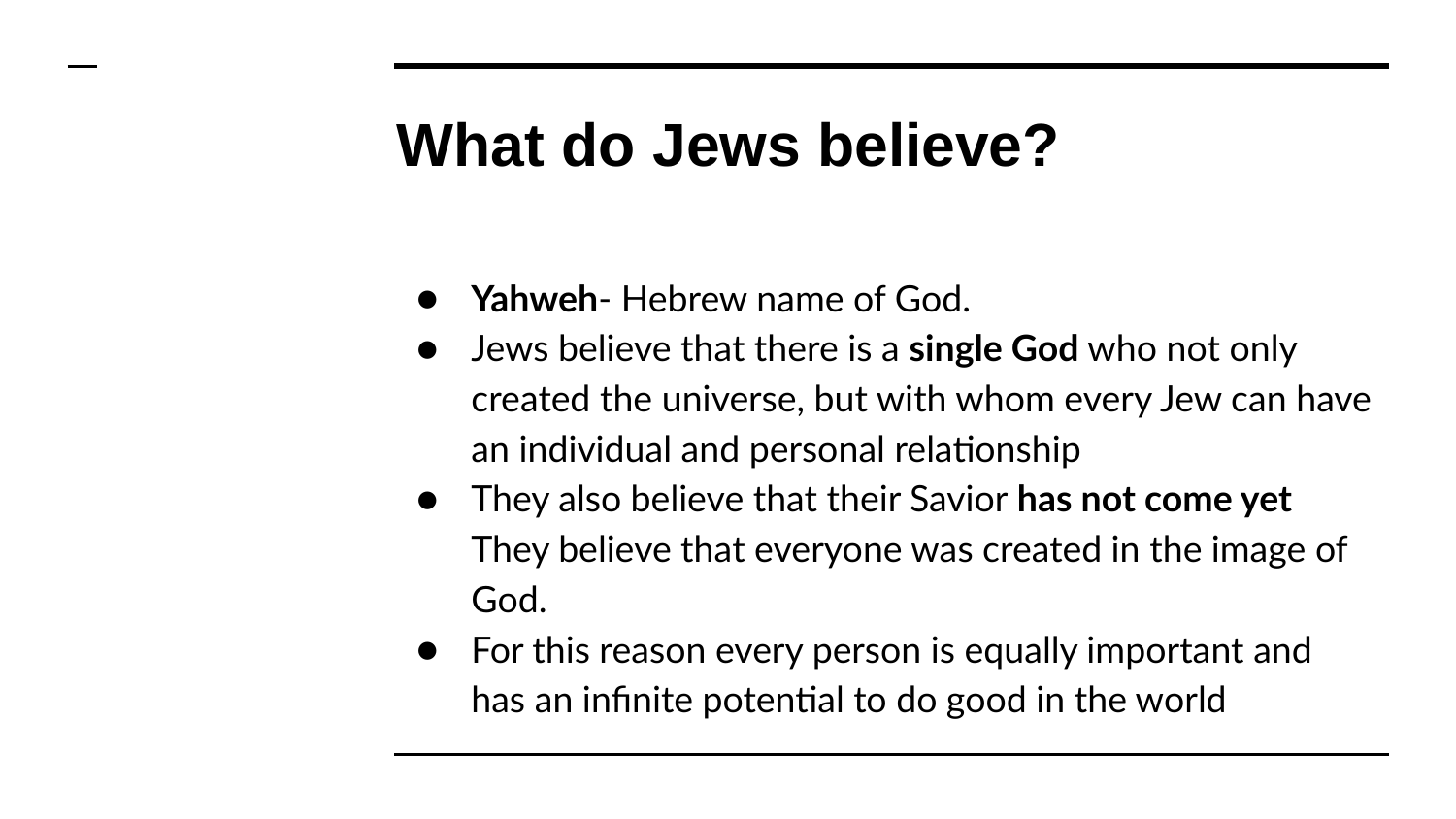

# What do Jews believe?
Yahweh- Hebrew name of God.
Jews believe that there is a single God who not only created the universe, but with whom every Jew can have an individual and personal relationship
They also believe that their Savior has not come yet
They believe that everyone was created in the image of God.
For this reason every person is equally important and has an infinite potential to do good in the world